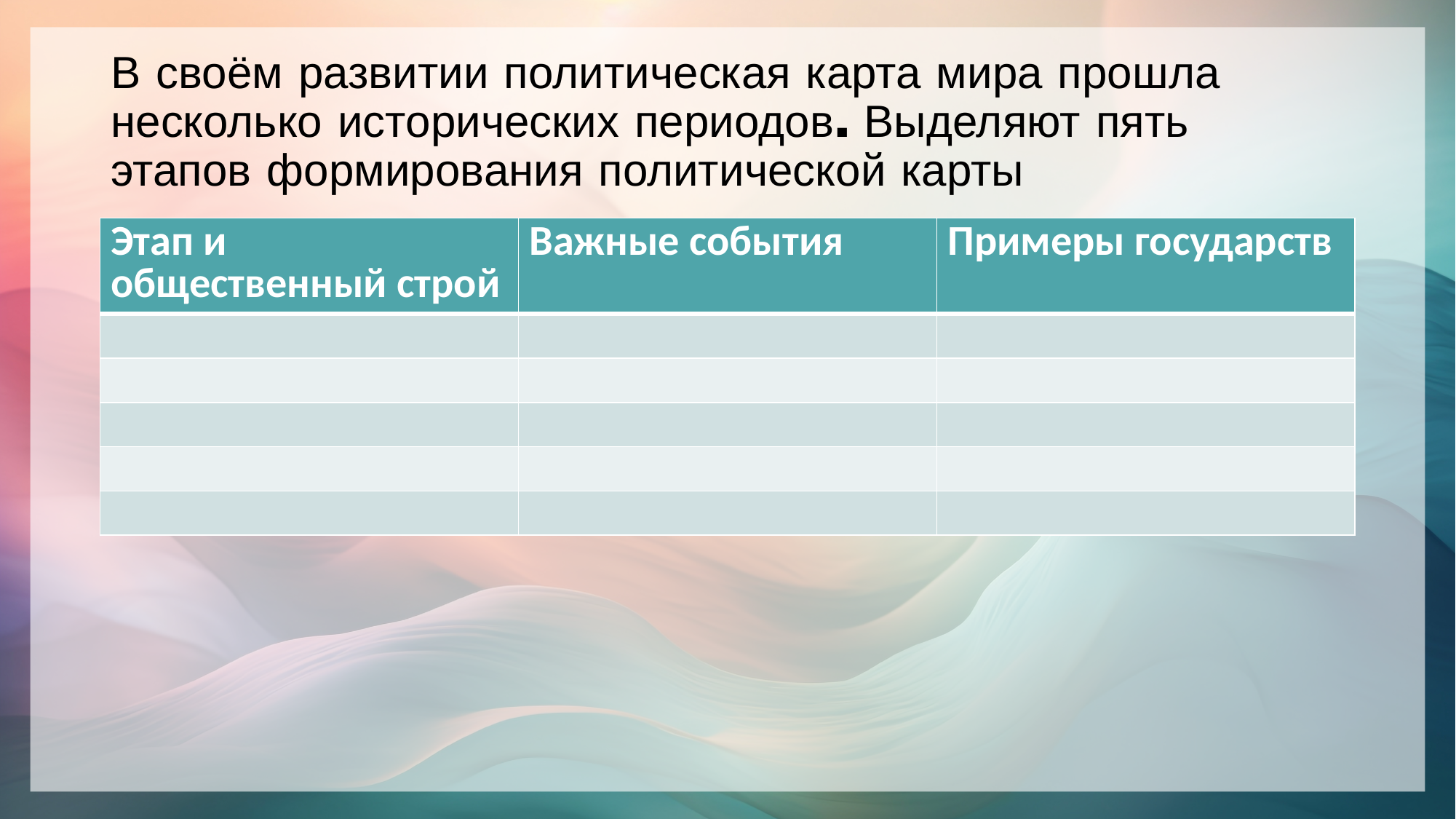

# В своём развитии политическая карта мира прошла несколько исторических периодов. Выделяют пять этапов формирования политической карты
| Этап и общественный строй | Важные события | Примеры государств |
| --- | --- | --- |
|  |  |  |
|  |  |  |
|  |  |  |
|  |  |  |
|  |  |  |